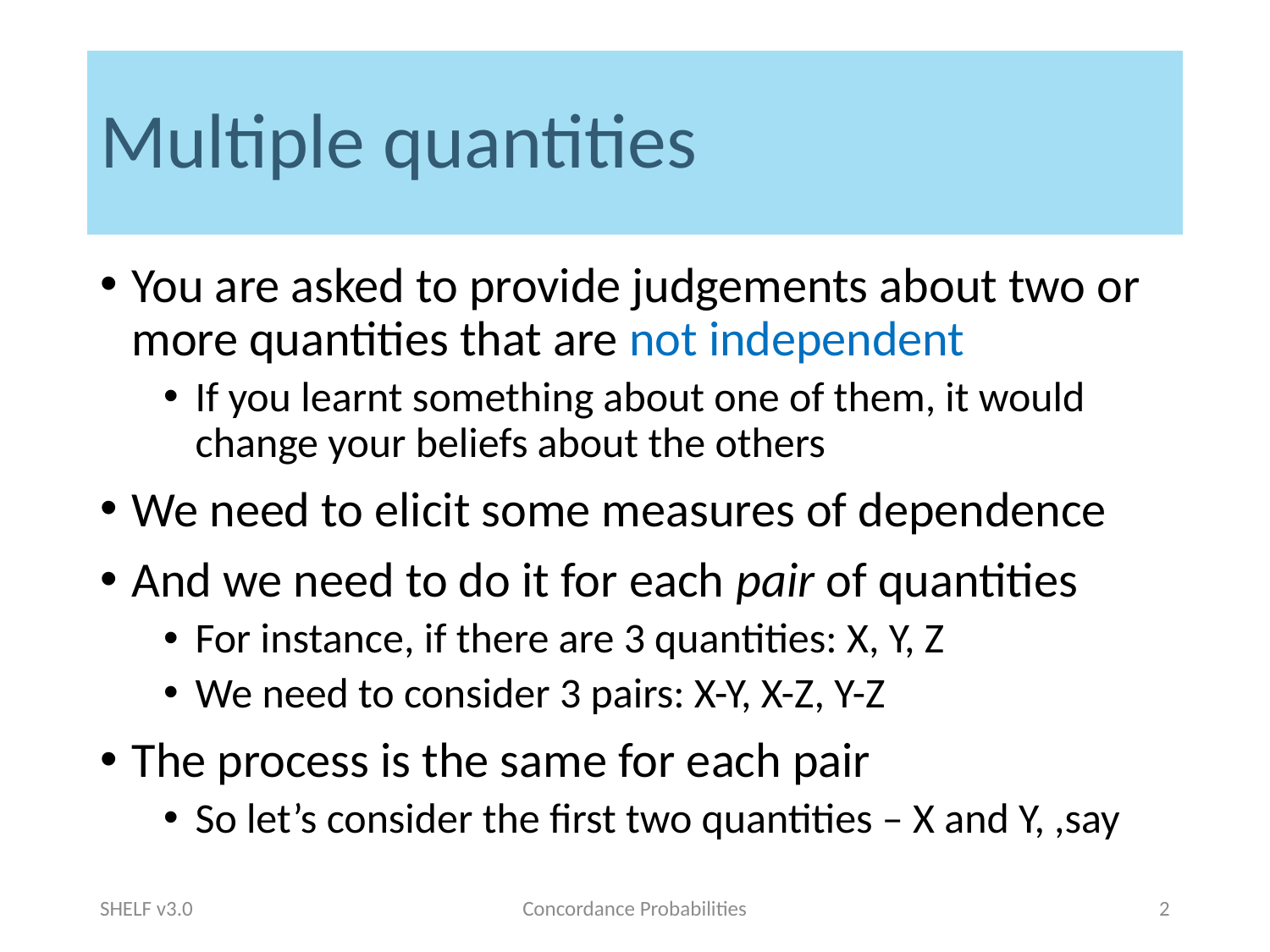

# Multiple quantities
You are asked to provide judgements about two or more quantities that are not independent
If you learnt something about one of them, it would change your beliefs about the others
We need to elicit some measures of dependence
And we need to do it for each pair of quantities
For instance, if there are 3 quantities: X, Y, Z
We need to consider 3 pairs: X-Y, X-Z, Y-Z
The process is the same for each pair
So let’s consider the first two quantities – X and Y, ,say
SHELF v3.0
Concordance Probabilities
2